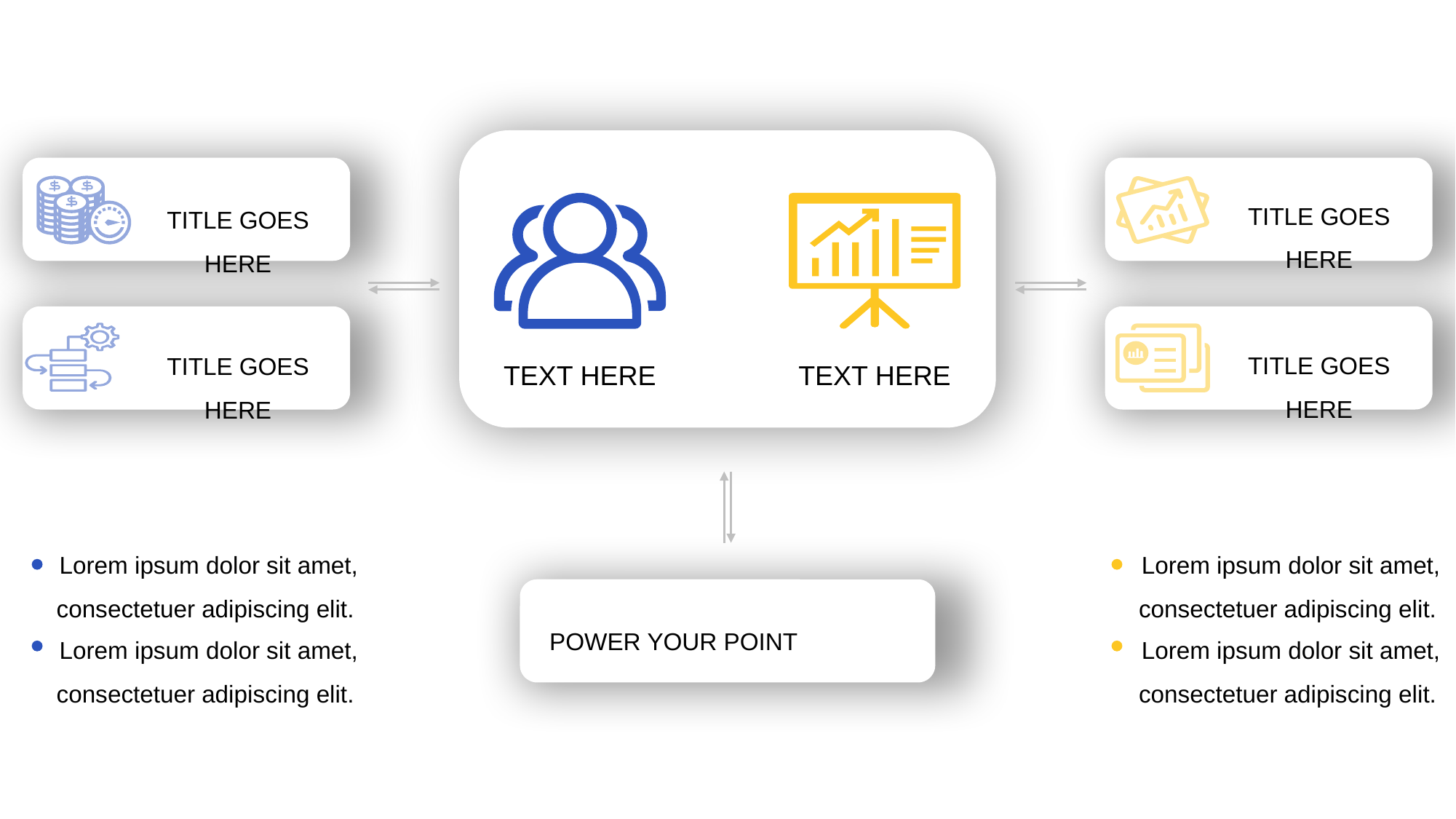

TITLE GOES HERE
TITLE GOES HERE

TITLE GOES HERE
TITLE GOES HERE
TEXT HERE
TEXT HERE
Lorem ipsum dolor sit amet, consectetuer adipiscing elit.
Lorem ipsum dolor sit amet, consectetuer adipiscing elit.

POWER YOUR POINT
Lorem ipsum dolor sit amet, consectetuer adipiscing elit.
Lorem ipsum dolor sit amet, consectetuer adipiscing elit.